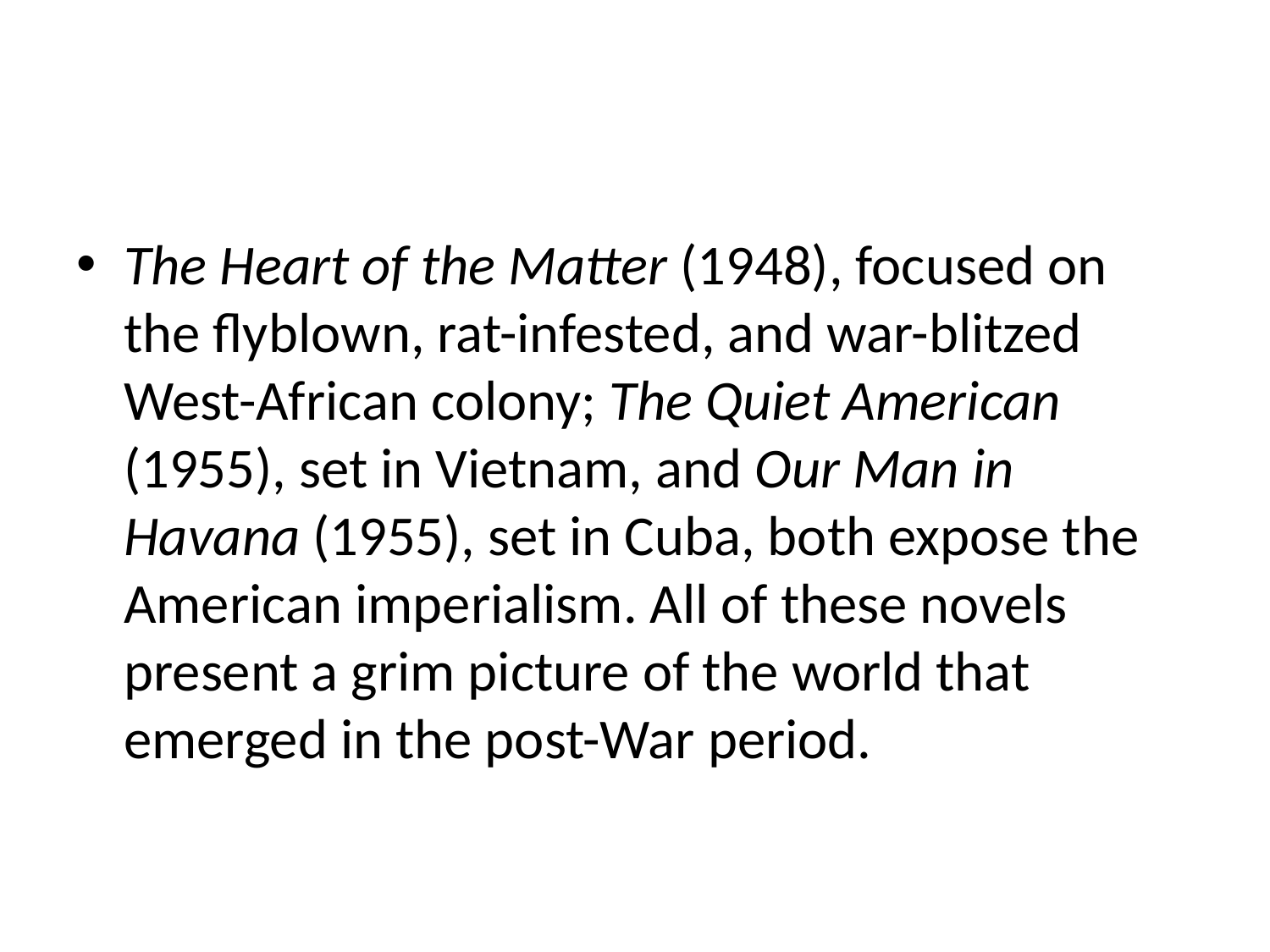

#
The Heart of the Matter (1948), focused on the flyblown, rat-infested, and war-blitzed West-African colony; The Quiet American (1955), set in Vietnam, and Our Man in Havana (1955), set in Cuba, both expose the American imperialism. All of these novels present a grim picture of the world that emerged in the post-War period.